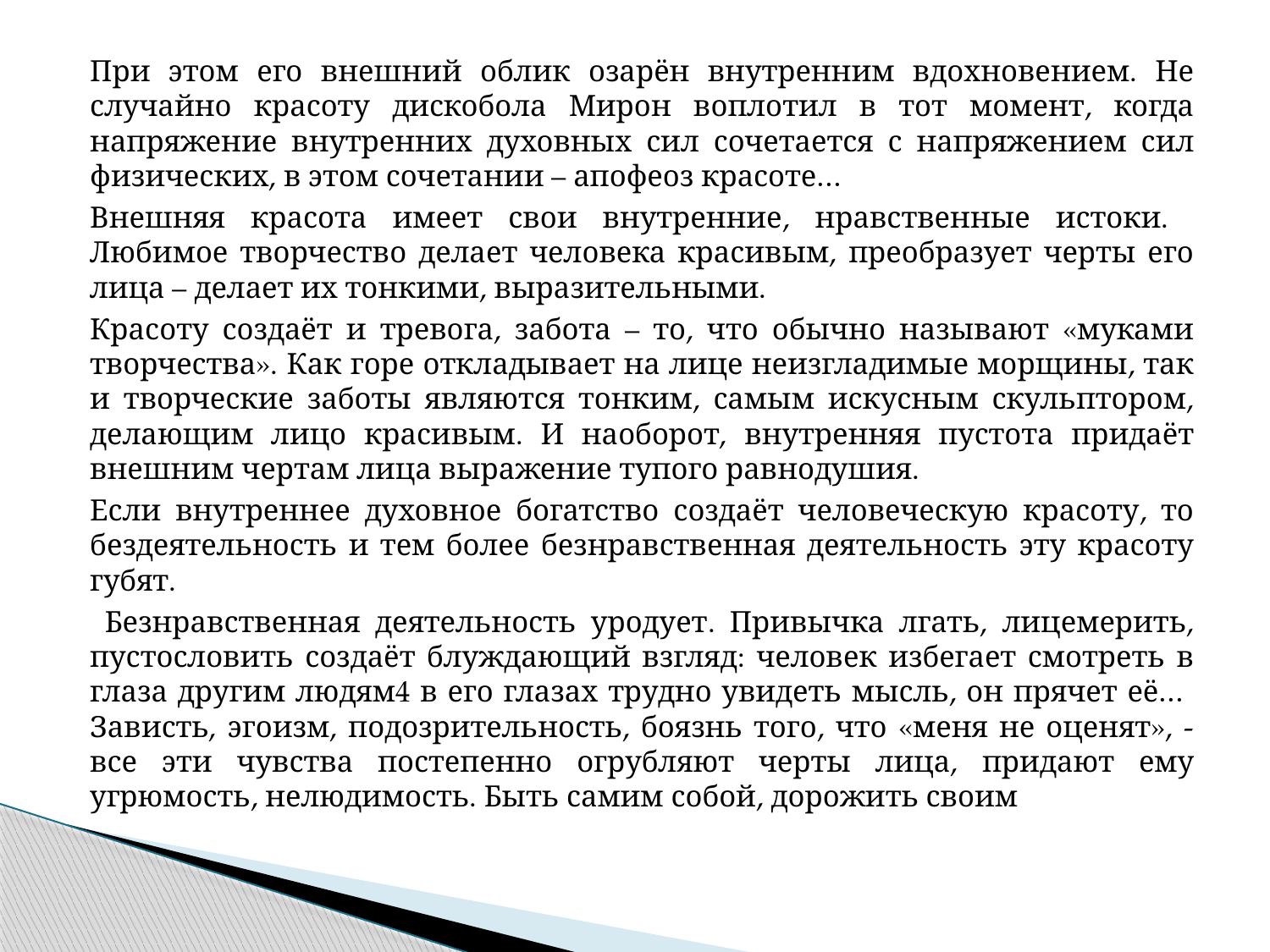

#
При этом его внешний облик озарён внутренним вдохновением. Не случайно красоту дискобола Мирон воплотил в тот момент, когда напряжение внутренних духовных сил сочетается с напряжением сил физических, в этом сочетании – апофеоз красоте…
	Внешняя красота имеет свои внутренние, нравственные истоки.  Любимое творчество делает человека красивым, преобразует черты его лица – делает их тонкими, выразительными.
	Красоту создаёт и тревога, забота – то, что обычно называют «муками творчества». Как горе откладывает на лице неизгладимые морщины, так и творческие заботы являются тонким, самым искусным скульптором, делающим лицо красивым. И наоборот, внутренняя пустота придаёт внешним чертам лица выражение тупого равнодушия.
	Если внутреннее духовное богатство создаёт человеческую красоту, то бездеятельность и тем более безнравственная деятельность эту красоту губят.
	 Безнравственная деятельность уродует. Привычка лгать, лицемерить, пустословить создаёт блуждающий взгляд: человек избегает смотреть в глаза другим людям4 в его глазах трудно увидеть мысль, он прячет её…  Зависть, эгоизм, подозрительность, боязнь того, что «меня не оценят», - все эти чувства постепенно огрубляют черты лица, придают ему угрюмость, нелюдимость. Быть самим собой, дорожить своим